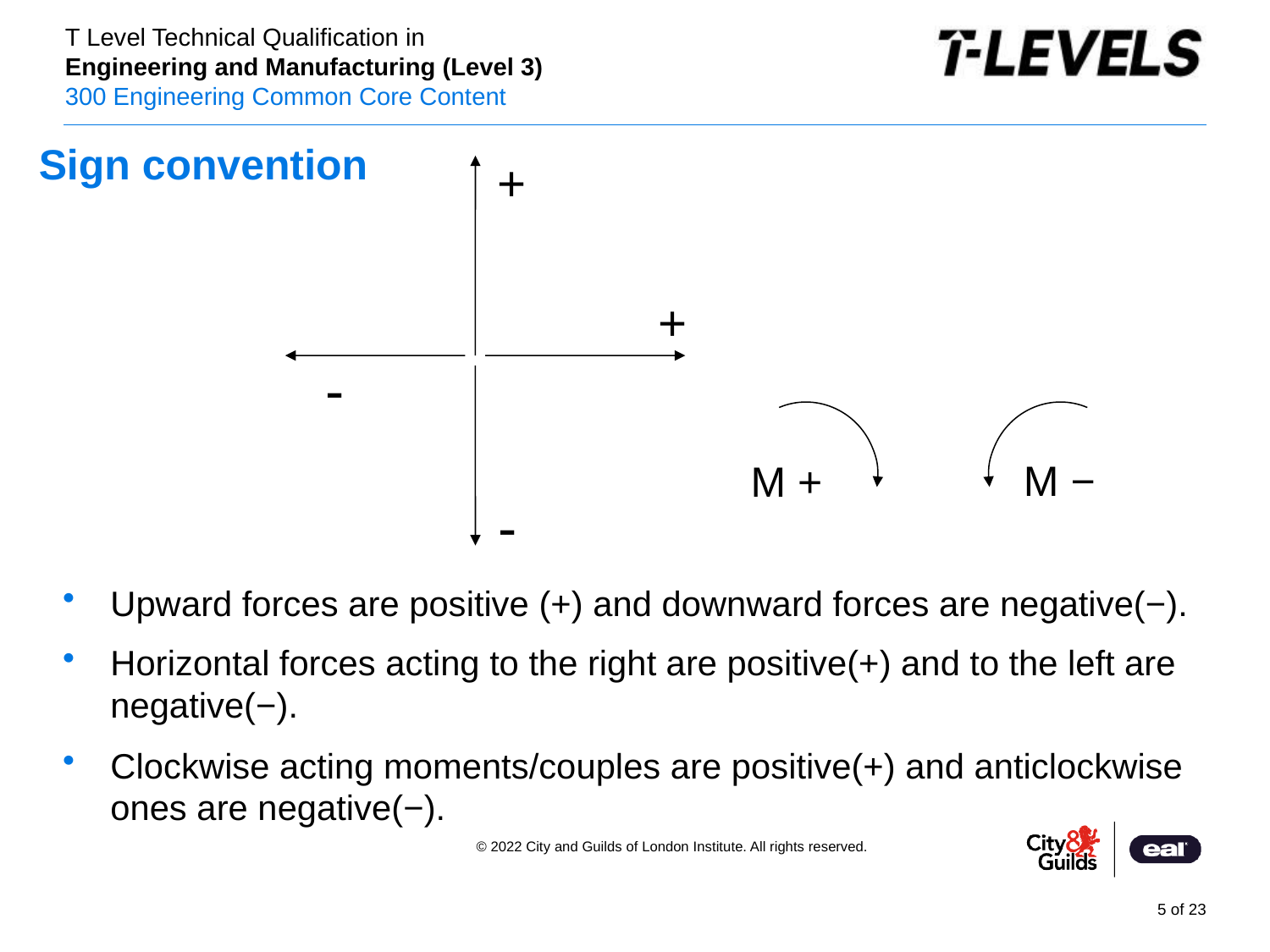

# Sign convention
+

+
-

M −
M +
-
Upward forces are positive (+) and downward forces are negative(−).
Horizontal forces acting to the right are positive(+) and to the left are negative(−).
Clockwise acting moments/couples are positive(+) and anticlockwise ones are negative(−).